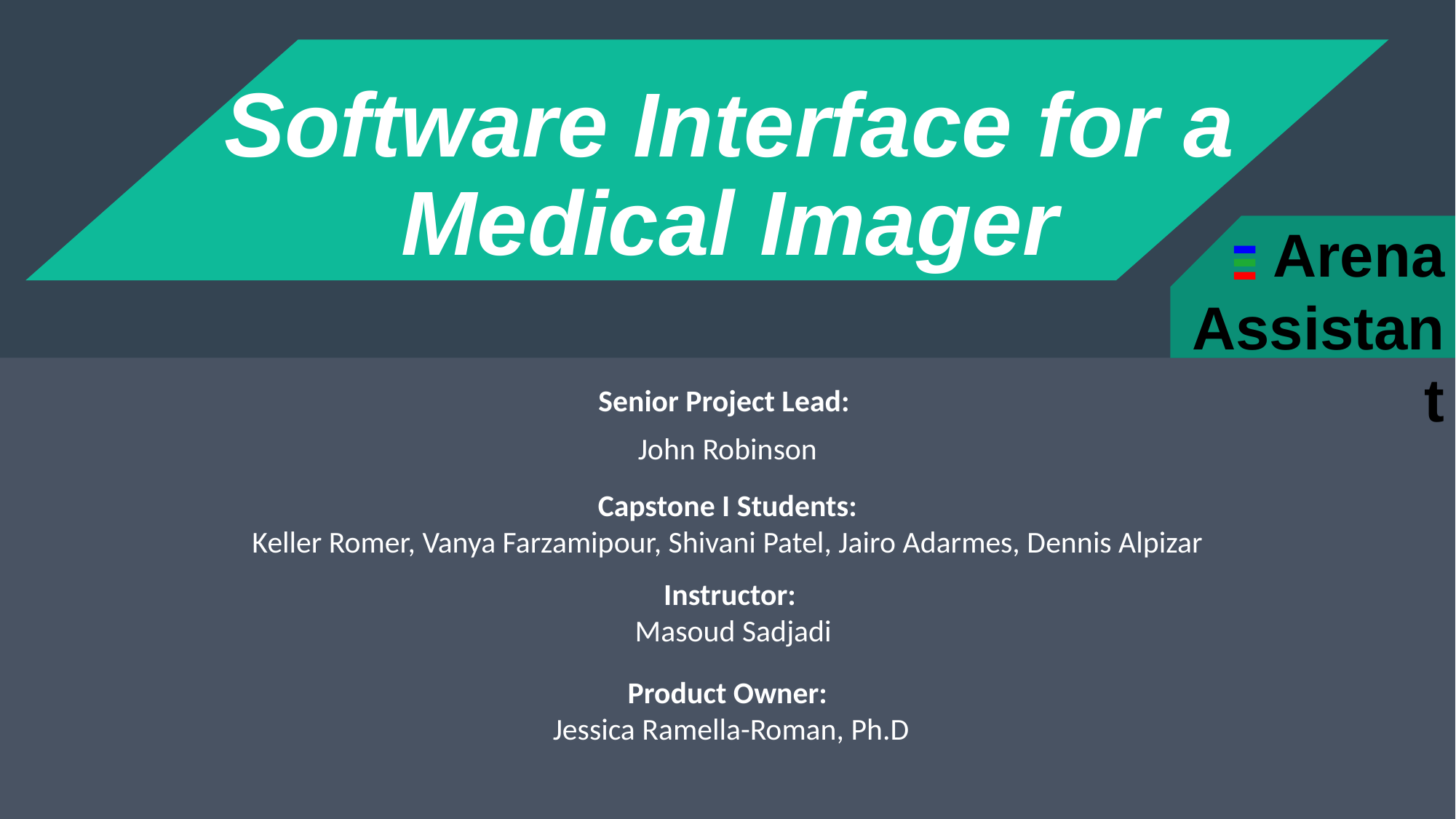

# Software Interface for a Medical Imager

Arena Assistant

Senior Project Lead:
John Robinson
Capstone I Students:
Keller Romer, Vanya Farzamipour, Shivani Patel, Jairo Adarmes, Dennis Alpizar

Instructor:
 Masoud Sadjadi
Product Owner:
 Jessica Ramella-Roman, Ph.D